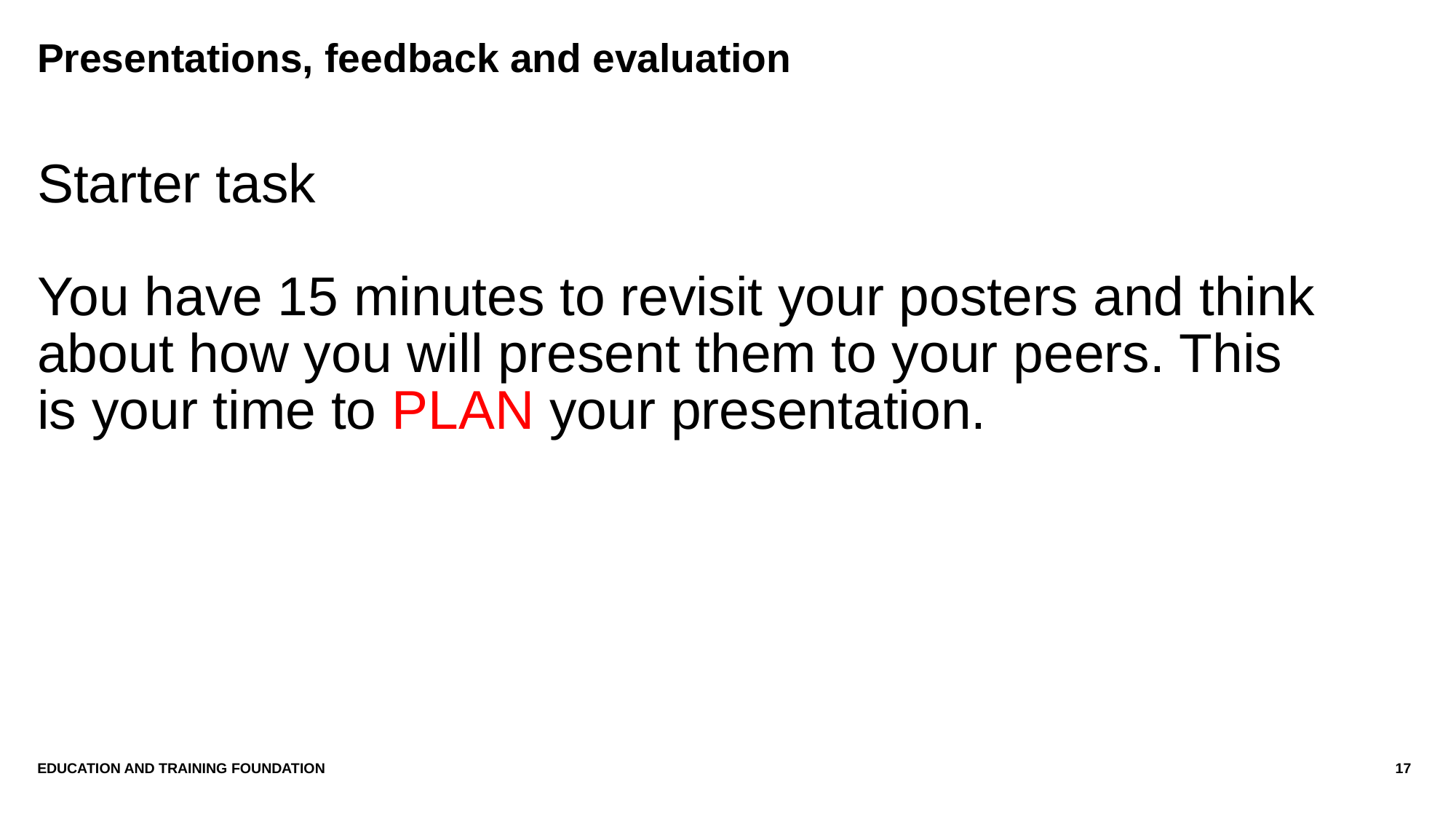

# Presentations, feedback and evaluation

Starter task

You have 15 minutes to revisit your posters and think about how you will present them to your peers. This is your time to PLAN your presentation.

Education and Training Foundation
17